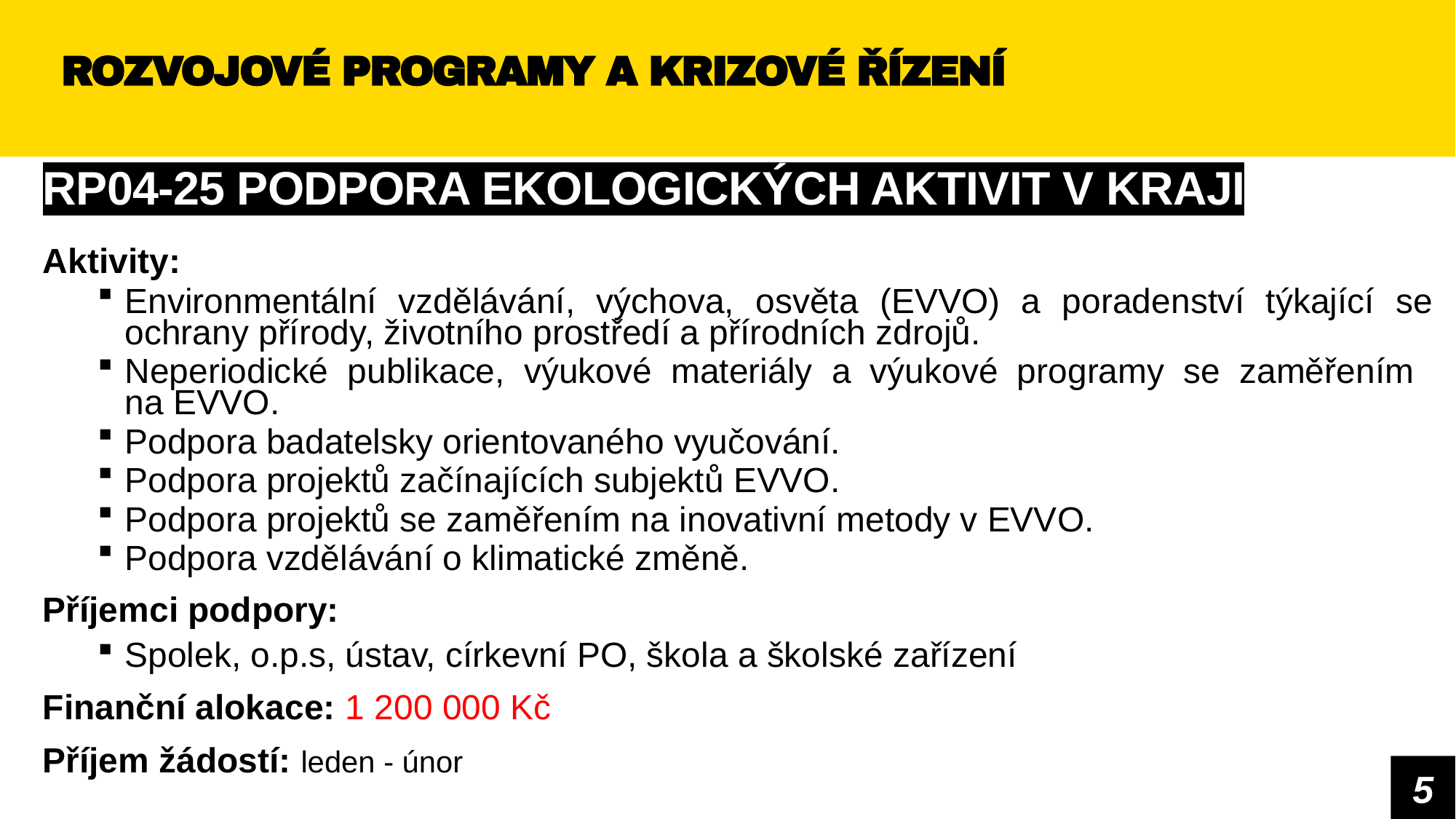

# ROZVOJOVÉ PROGRAMY A KRIZOVÉ ŘÍZENÍ
RP04-25 PODPORA EKOLOGICKÝCH AKTIVIT V KRAJI
Aktivity:
Environmentální vzdělávání, výchova, osvěta (EVVO) a poradenství týkající se ochrany přírody, životního prostředí a přírodních zdrojů.
Neperiodické publikace, výukové materiály a výukové programy se zaměřením
na EVVO.
Podpora badatelsky orientovaného vyučování.
Podpora projektů začínajících subjektů EVVO.
Podpora projektů se zaměřením na inovativní metody v EVVO.
Podpora vzdělávání o klimatické změně.
Příjemci podpory:
Spolek, o.p.s, ústav, církevní PO, škola a školské zařízení
Finanční alokace: 1 200 000 Kč
Příjem žádostí: leden - únor

5